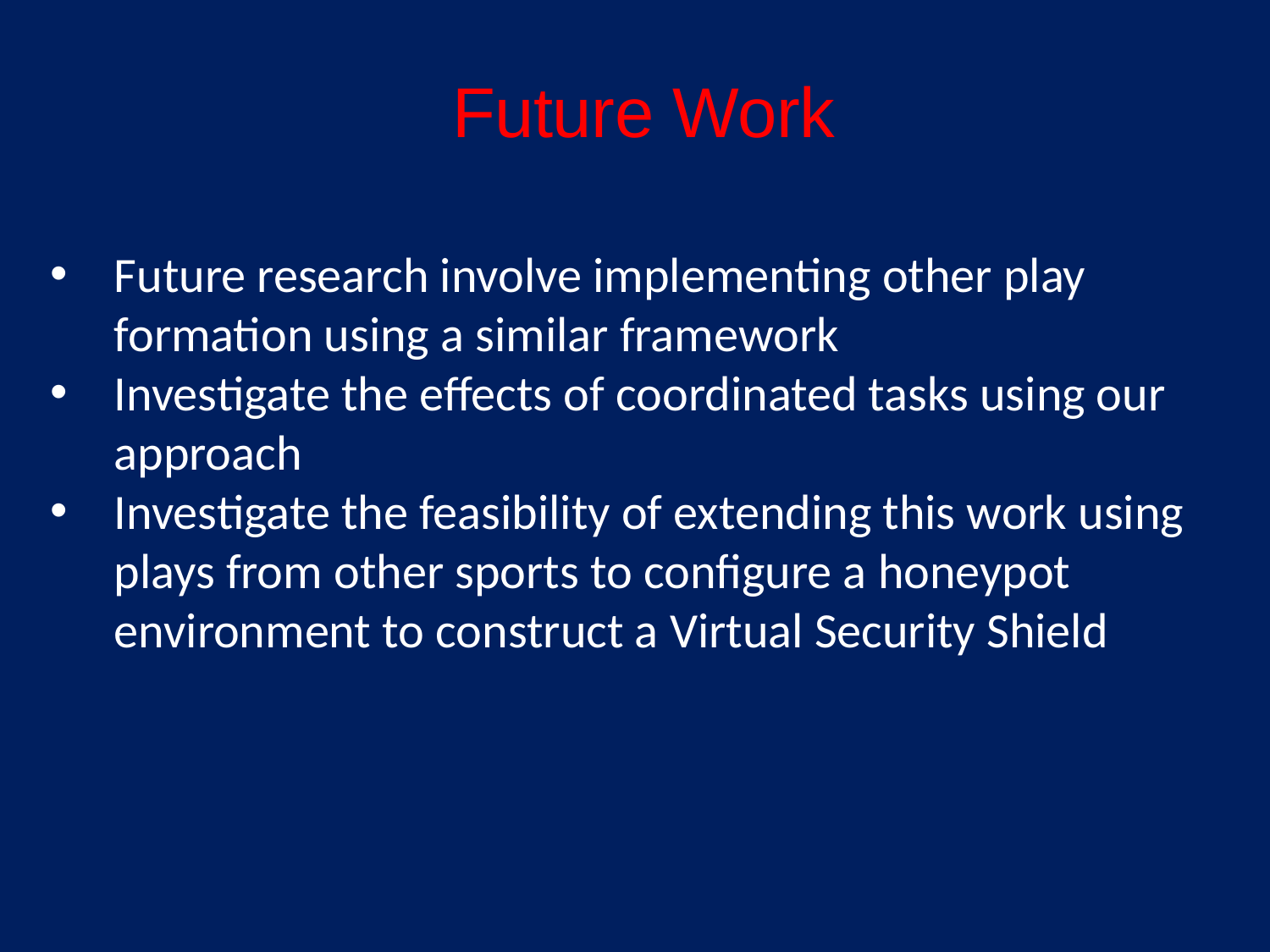

# Future Work
Future research involve implementing other play formation using a similar framework
Investigate the effects of coordinated tasks using our approach
Investigate the feasibility of extending this work using plays from other sports to configure a honeypot environment to construct a Virtual Security Shield